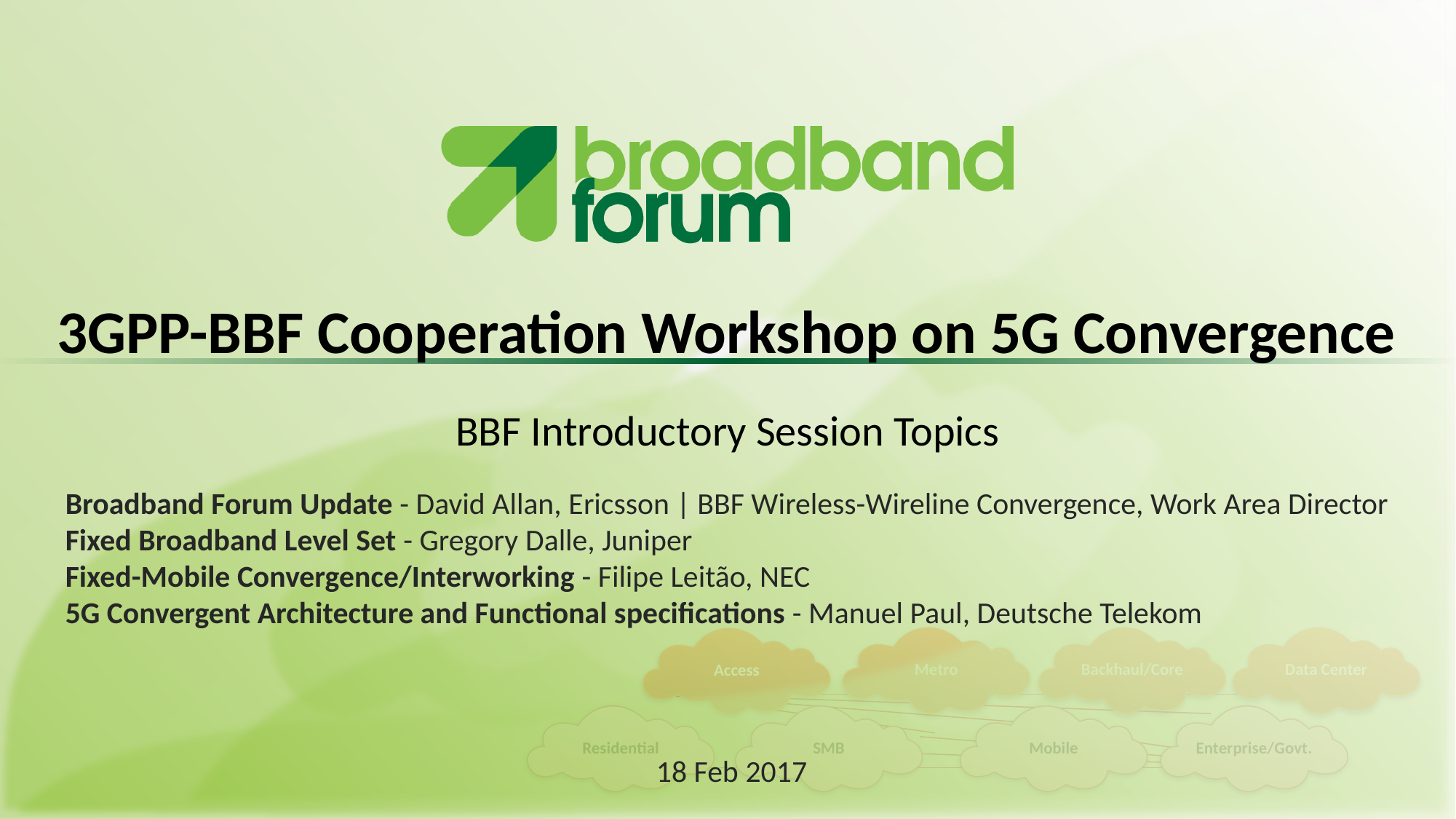

# 3GPP-BBF Cooperation Workshop on 5G Convergence
BBF Introductory Session Topics
Broadband Forum Update - David Allan, Ericsson | BBF Wireless-Wireline Convergence, Work Area Director
Fixed Broadband Level Set - Gregory Dalle, Juniper
Fixed-Mobile Convergence/Interworking - Filipe Leitão, NEC
5G Convergent Architecture and Functional specifications - Manuel Paul, Deutsche Telekom
18 Feb 2017